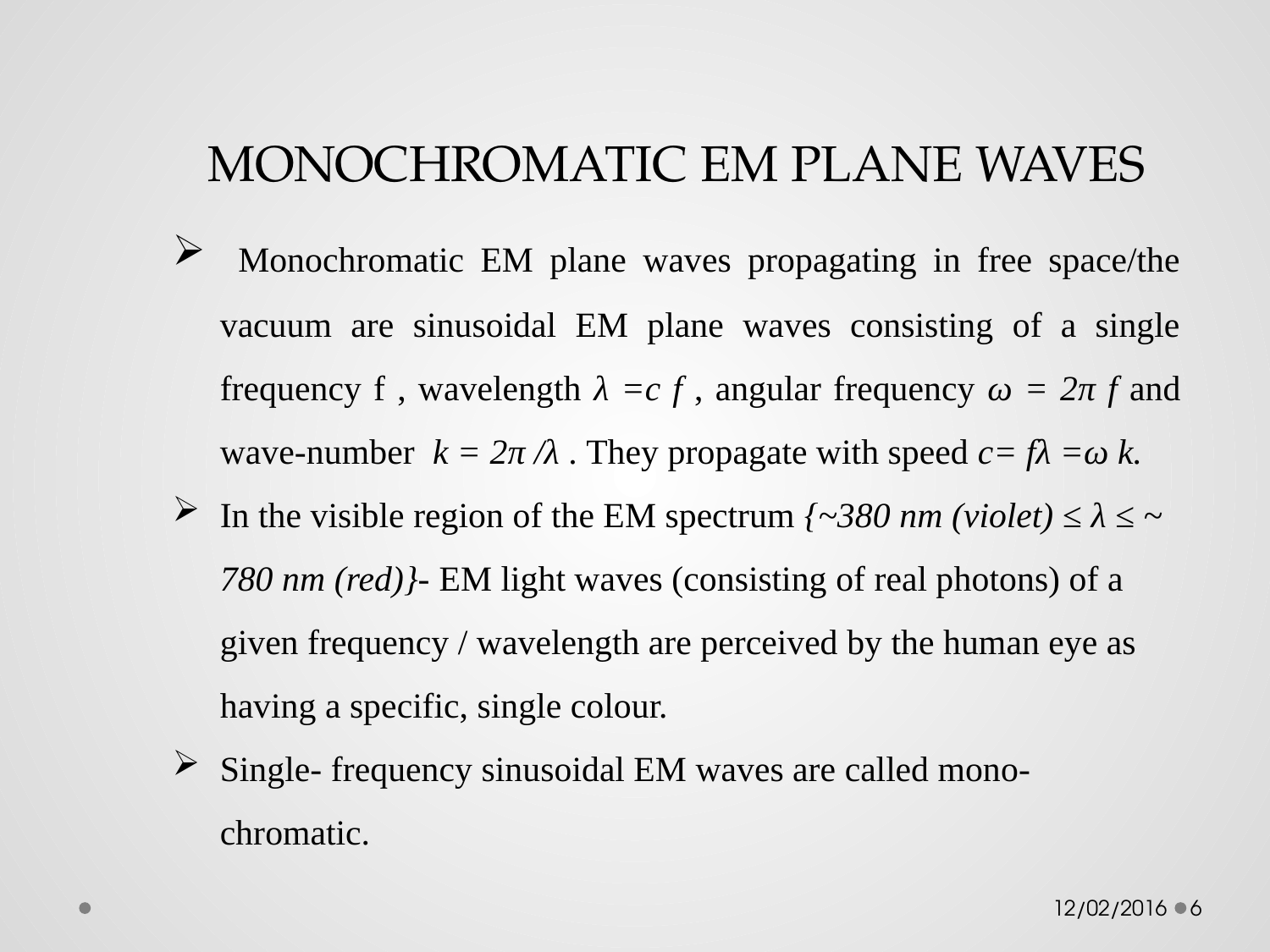

# MONOCHROMATIC EM PLANE WAVES
 Monochromatic EM plane waves propagating in free space/the vacuum are sinusoidal EM plane waves consisting of a single frequency f , wavelength λ =c f , angular frequency ω = 2π f and wave-number  k = 2π /λ . They propagate with speed c= fλ =ω k.
In the visible region of the EM spectrum {~380 nm (violet) ≤ λ ≤ ~ 780 nm (red)}- EM light waves (consisting of real photons) of a given frequency / wavelength are perceived by the human eye as having a specific, single colour.
Single- frequency sinusoidal EM waves are called mono-chromatic.
12/02/2016
6